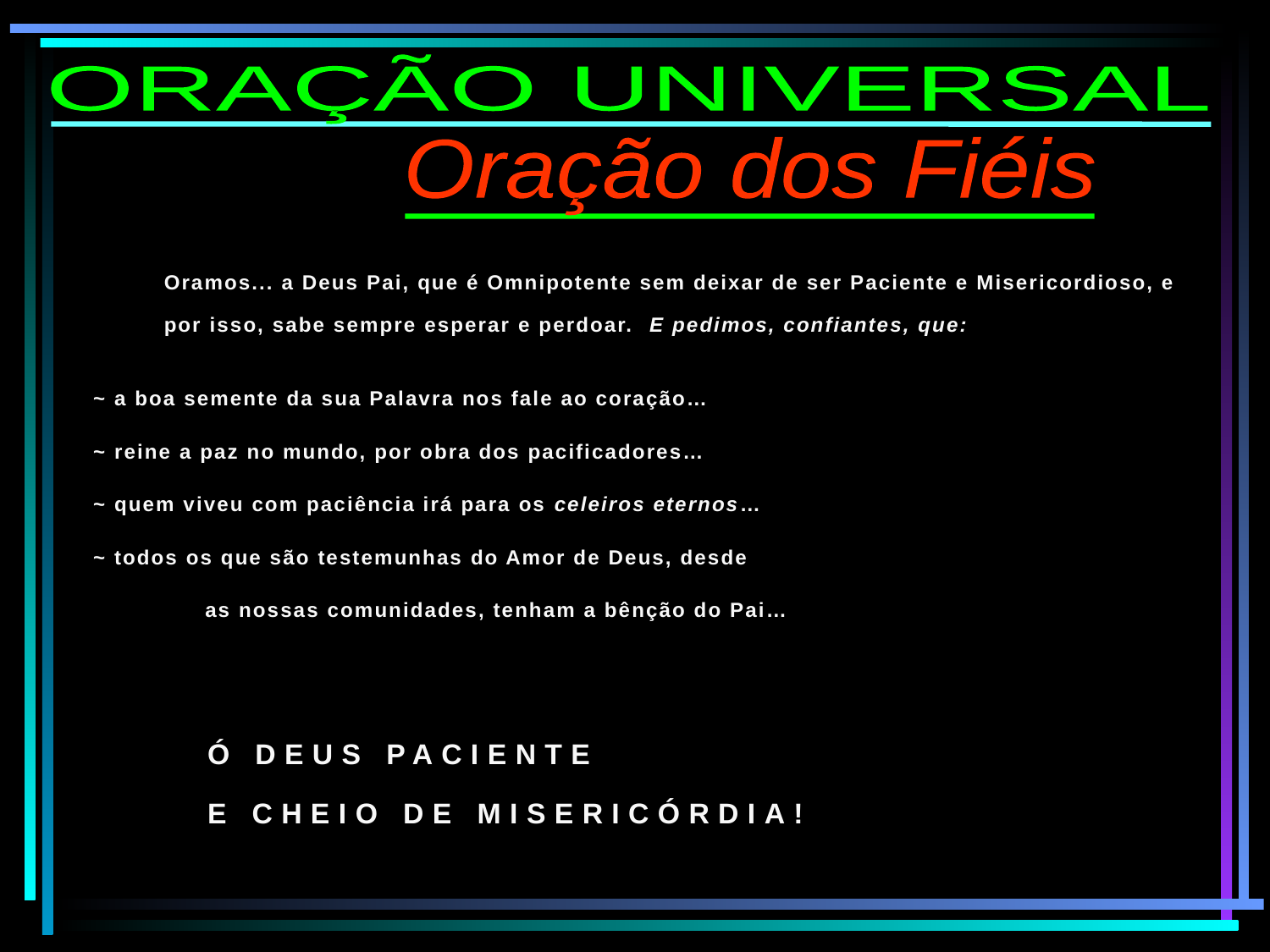

ORAÇÃO UNIVERSAL

Oração dos Fiéis

Oramos... a Deus Pai, que é Omnipotente sem deixar de ser Paciente e Misericordioso, e por isso, sabe sempre esperar e perdoar.  E pedimos, confiantes, que:
  ~ a boa semente da sua Palavra nos fale ao coração…
  ~ reine a paz no mundo, por obra dos pacificadores…
  ~ quem viveu com paciência irá para os celeiros eternos…
  ~ todos os que são testemunhas do Amor de Deus, desde
	as nossas comunidades, tenham a bênção do Pai…
Ó DEUS PACIENTE
E CHEIO DE MISERICÓRDIA!